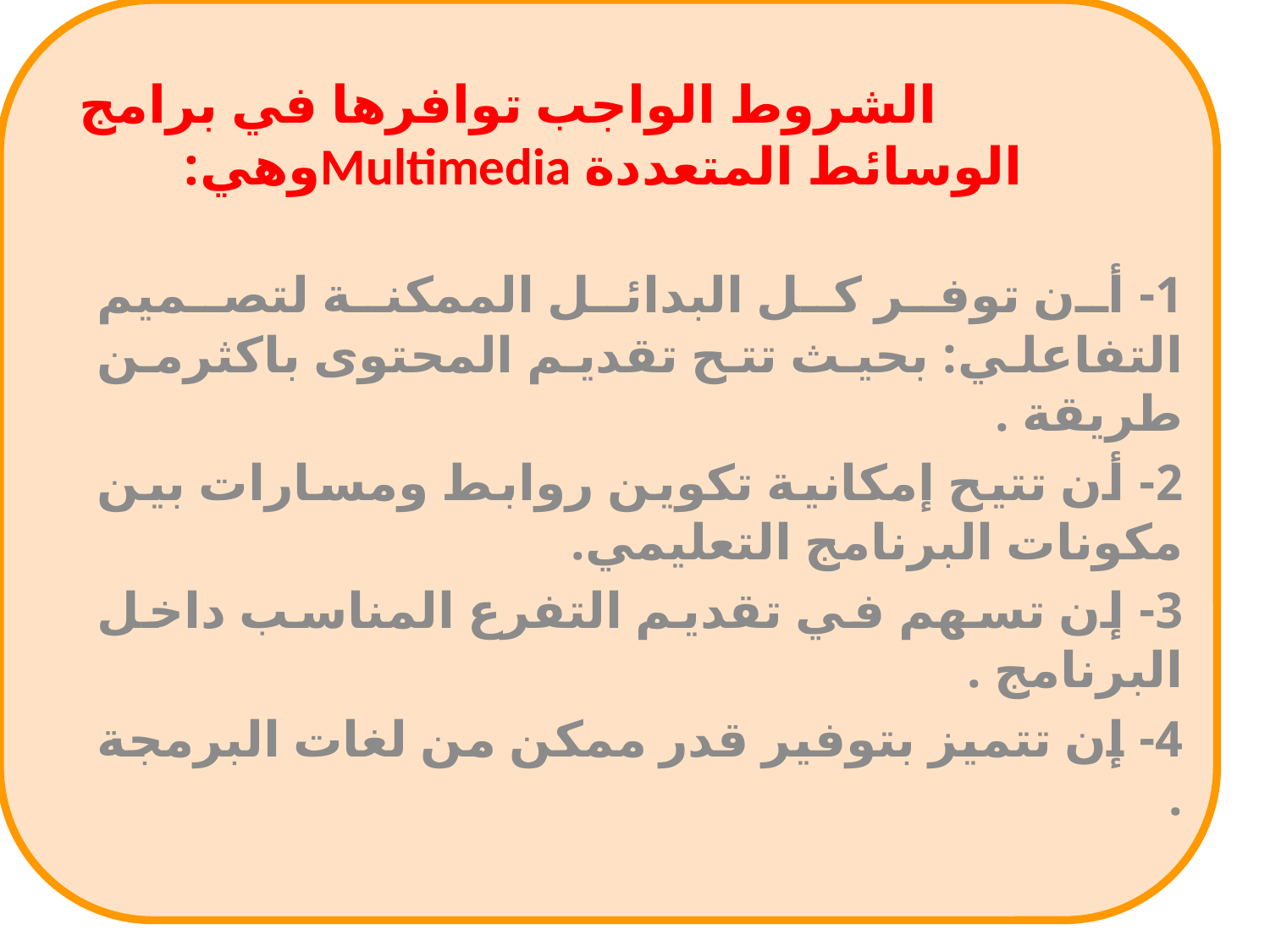

# الشروط الواجب توافرها في برامج الوسائط المتعددة Multimediaوهي:
1- أن توفر كل البدائل الممكنة لتصميم التفاعلي: بحيث تتح تقديم المحتوى باكثرمن طريقة .
2- أن تتيح إمكانية تكوين روابط ومسارات بين مكونات البرنامج التعليمي.
3- إن تسهم في تقديم التفرع المناسب داخل البرنامج .
4- إن تتميز بتوفير قدر ممكن من لغات البرمجة .